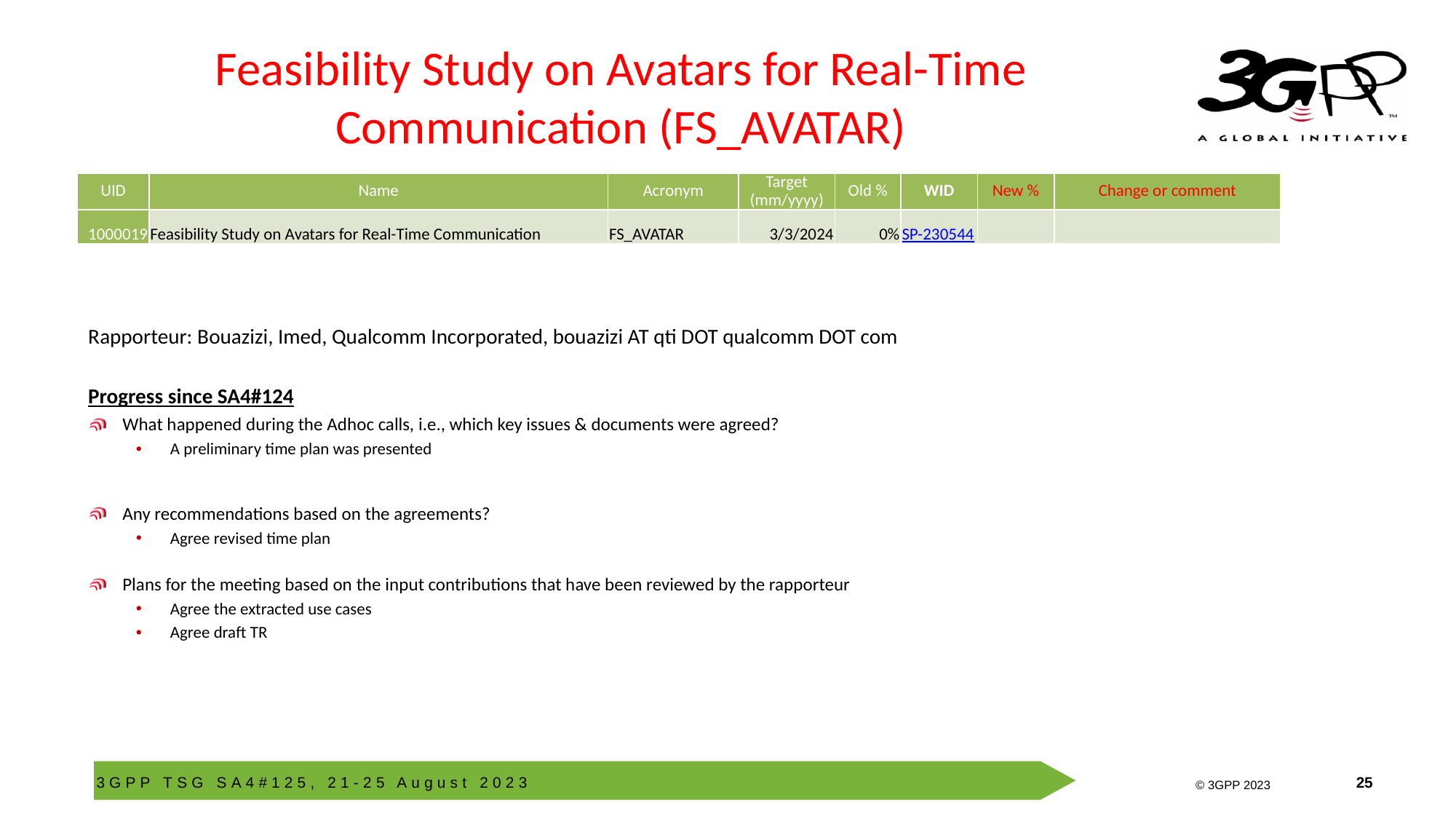

# Feasibility Study on Avatars for Real-Time Communication (FS_AVATAR)
| UID | Name | Acronym | Target (mm/yyyy) | Old % | WID | New % | Change or comment |
| --- | --- | --- | --- | --- | --- | --- | --- |
| 1000019 | Feasibility Study on Avatars for Real-Time Communication | FS\_AVATAR | 3/3/2024 | 0% | SP-230544 |  |  |
Rapporteur: Bouazizi, Imed, Qualcomm Incorporated, bouazizi AT qti DOT qualcomm DOT com

Progress since SA4#124
What happened during the Adhoc calls, i.e., which key issues & documents were agreed?
A preliminary time plan was presented

Any recommendations based on the agreements?
Agree revised time plan

Plans for the meeting based on the input contributions that have been reviewed by the rapporteur
Agree the extracted use cases
Agree draft TR